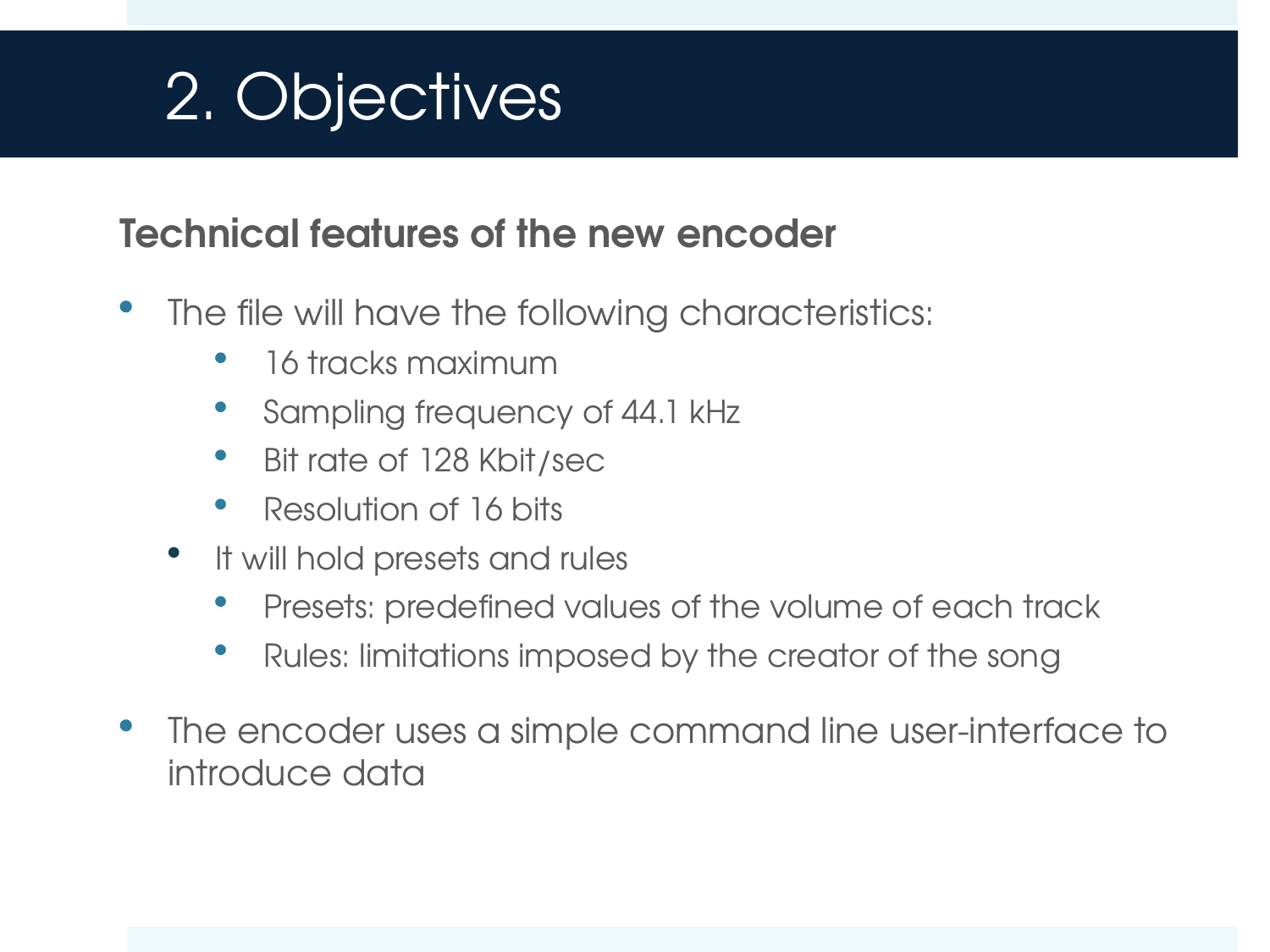

# 2. Objectives
Technical features of the new encoder
The file will have the following characteristics:
16 tracks maximum
Sampling frequency of 44.1 kHz
Bit rate of 128 Kbit/sec
Resolution of 16 bits
It will hold presets and rules
Presets: predefined values of the volume of each track
Rules: limitations imposed by the creator of the song
The encoder uses a simple command line user-interface to introduce data